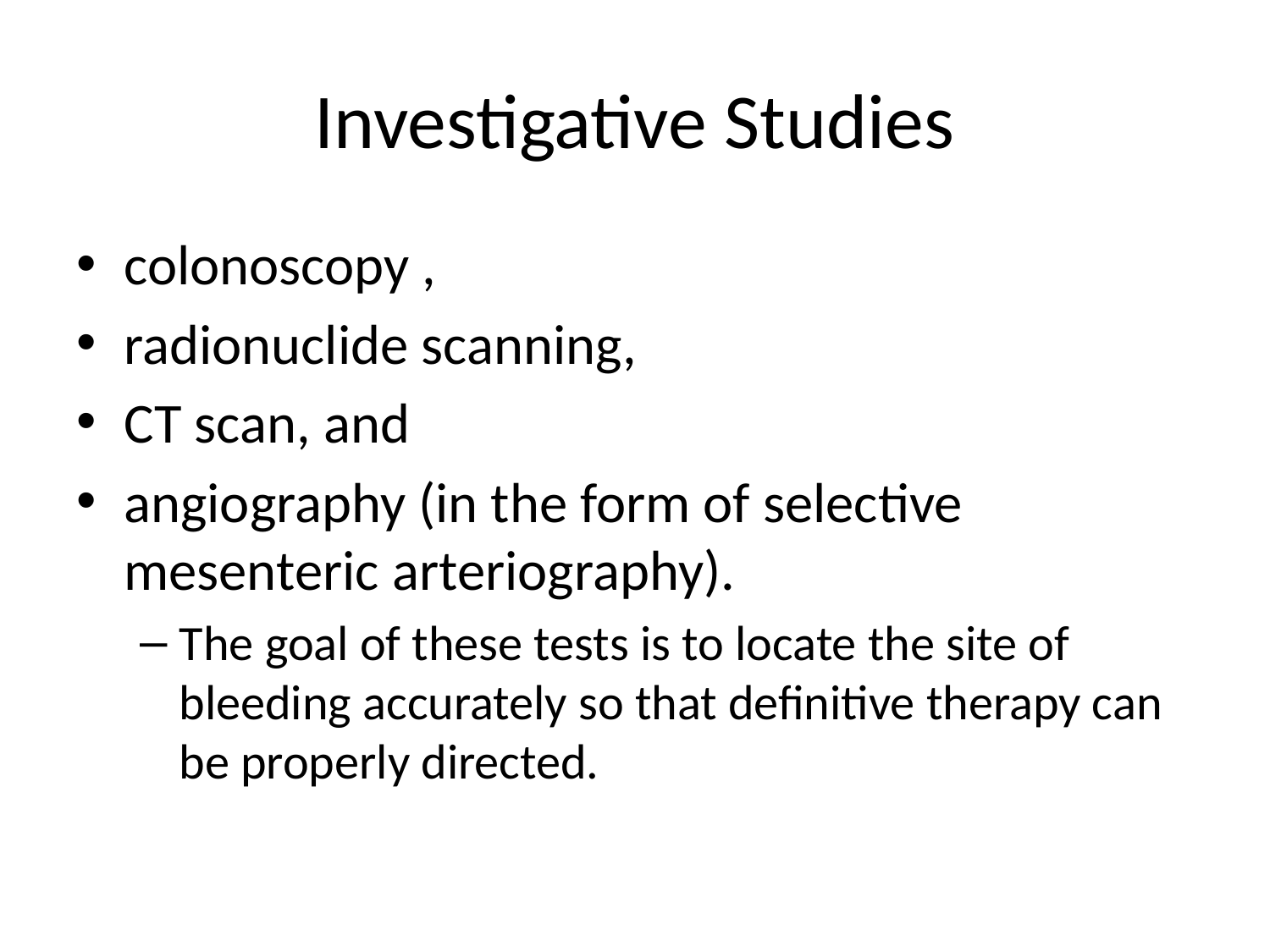

# Investigative Studies
colonoscopy ,
radionuclide scanning,
CT scan, and
angiography (in the form of selective mesenteric arteriography).
The goal of these tests is to locate the site of bleeding accurately so that definitive therapy can be properly directed.